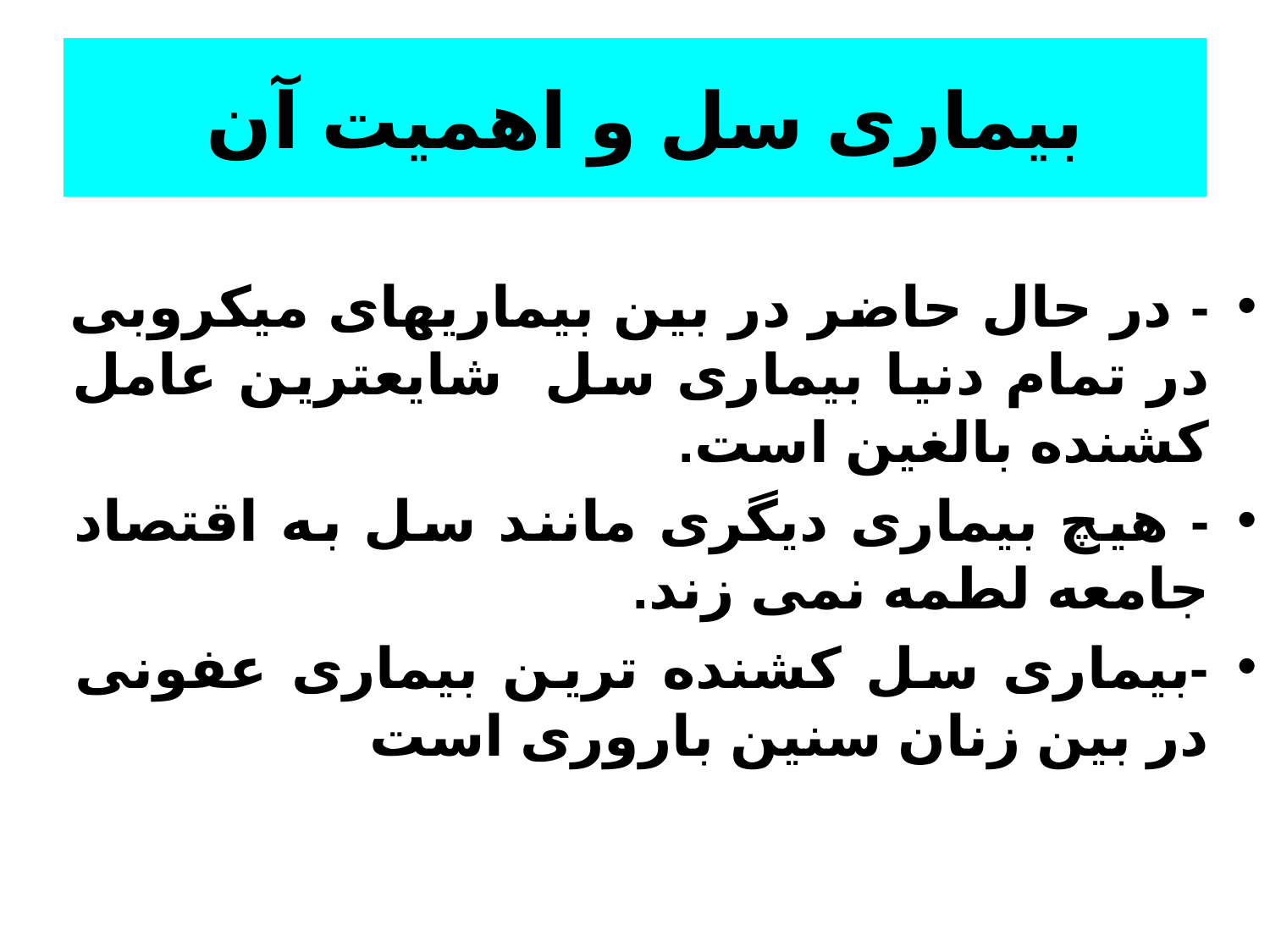

# بیماری سل و اهمیت آن
- در حال حاضر در بین بیماریهای میکروبی در تمام دنیا بیماری سل  شایعترین عامل کشنده بالغین است.
- هیچ بیماری دیگری مانند سل به اقتصاد جامعه لطمه نمی زند.
-بیماری سل کشنده ترین بیماری عفونی در بین زنان سنین باروری است